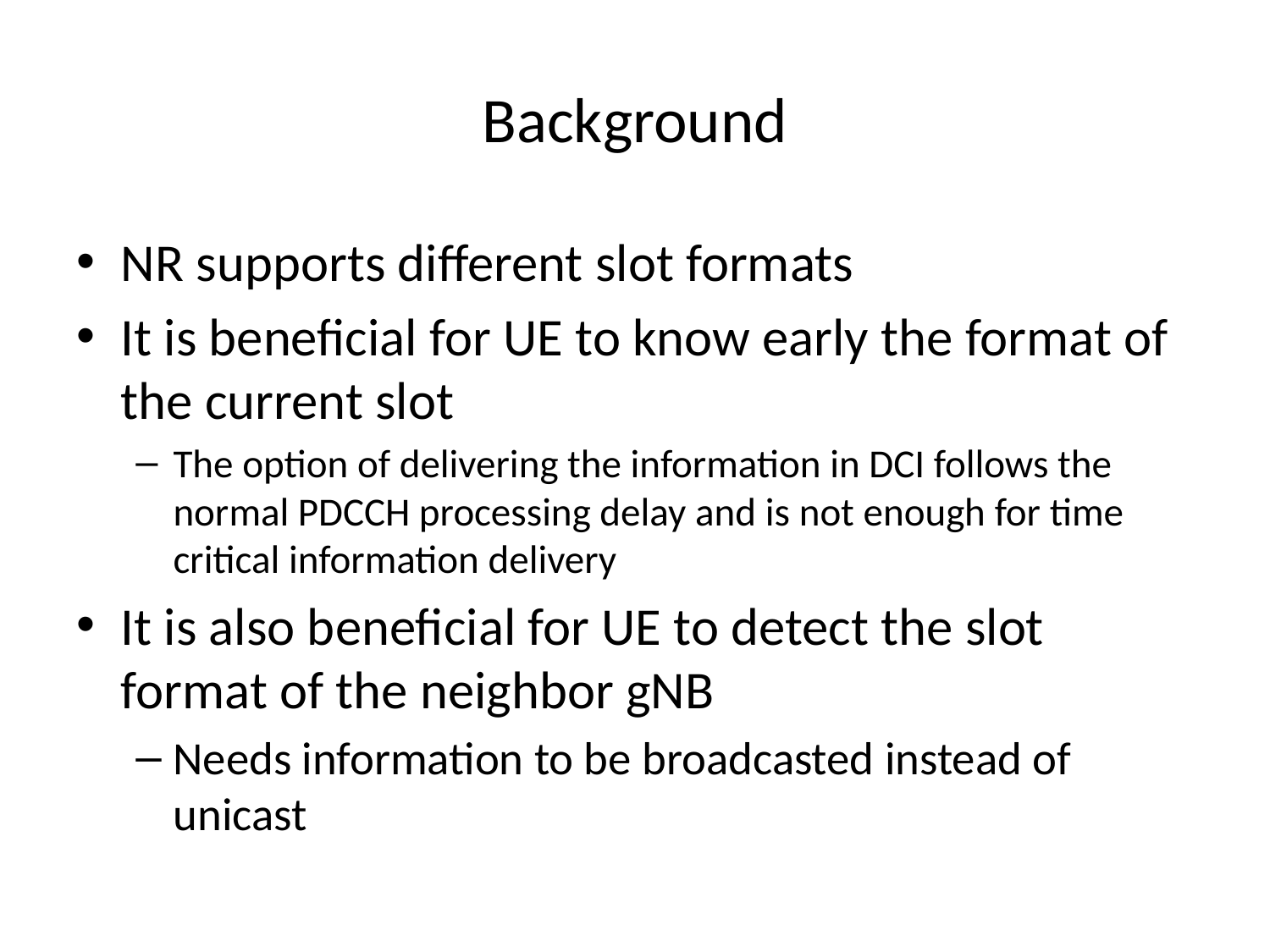

# Background
NR supports different slot formats
It is beneficial for UE to know early the format of the current slot
The option of delivering the information in DCI follows the normal PDCCH processing delay and is not enough for time critical information delivery
It is also beneficial for UE to detect the slot format of the neighbor gNB
Needs information to be broadcasted instead of unicast